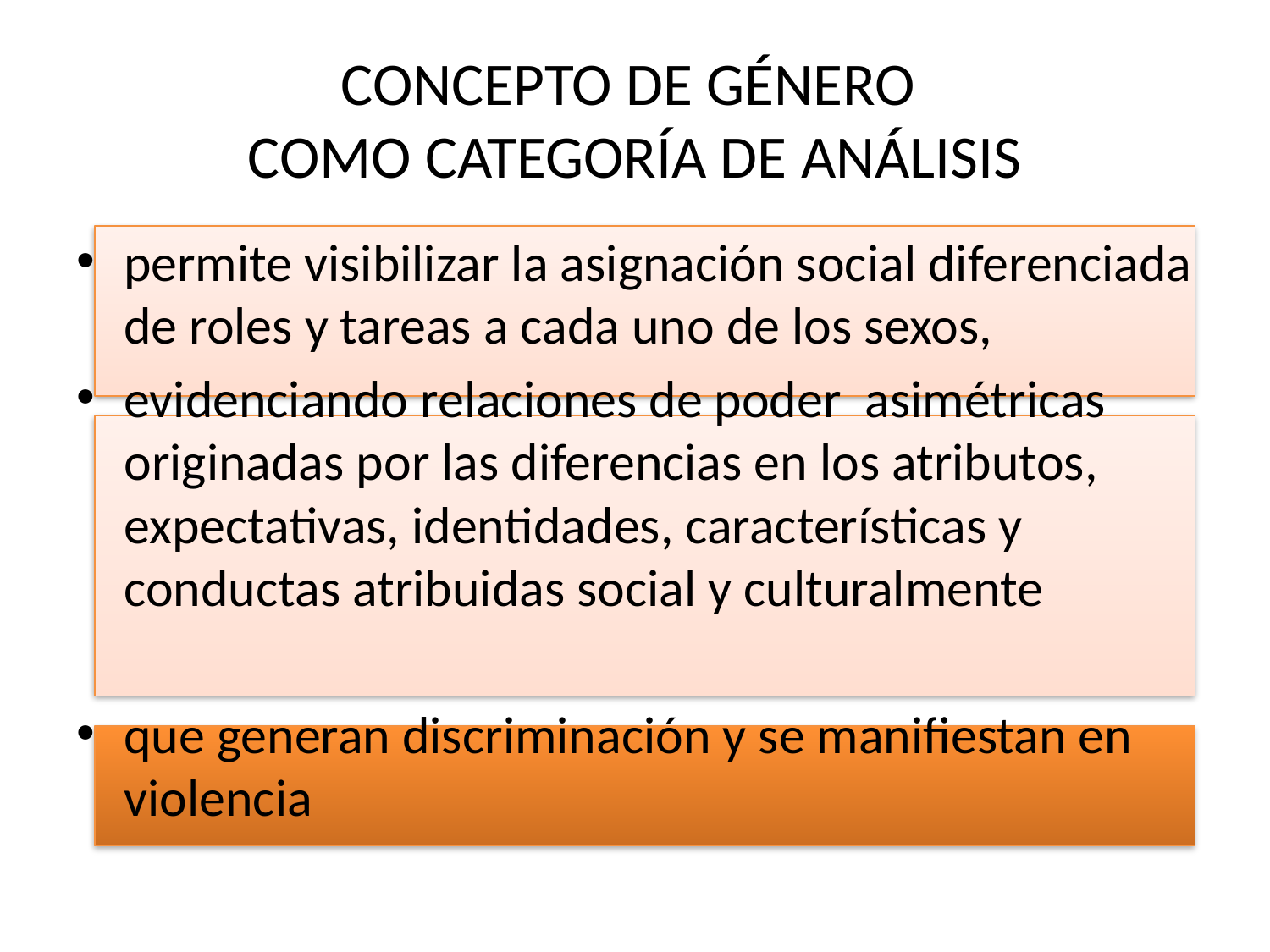

# CONCEPTO DE GÉNERO COMO CATEGORÍA DE ANÁLISIS
permite visibilizar la asignación social diferenciada de roles y tareas a cada uno de los sexos,
evidenciando relaciones de poder  asimétricas originadas por las diferencias en los atributos, expectativas, identidades, características y conductas atribuidas social y culturalmente

que generan discriminación y se manifiestan en violencia